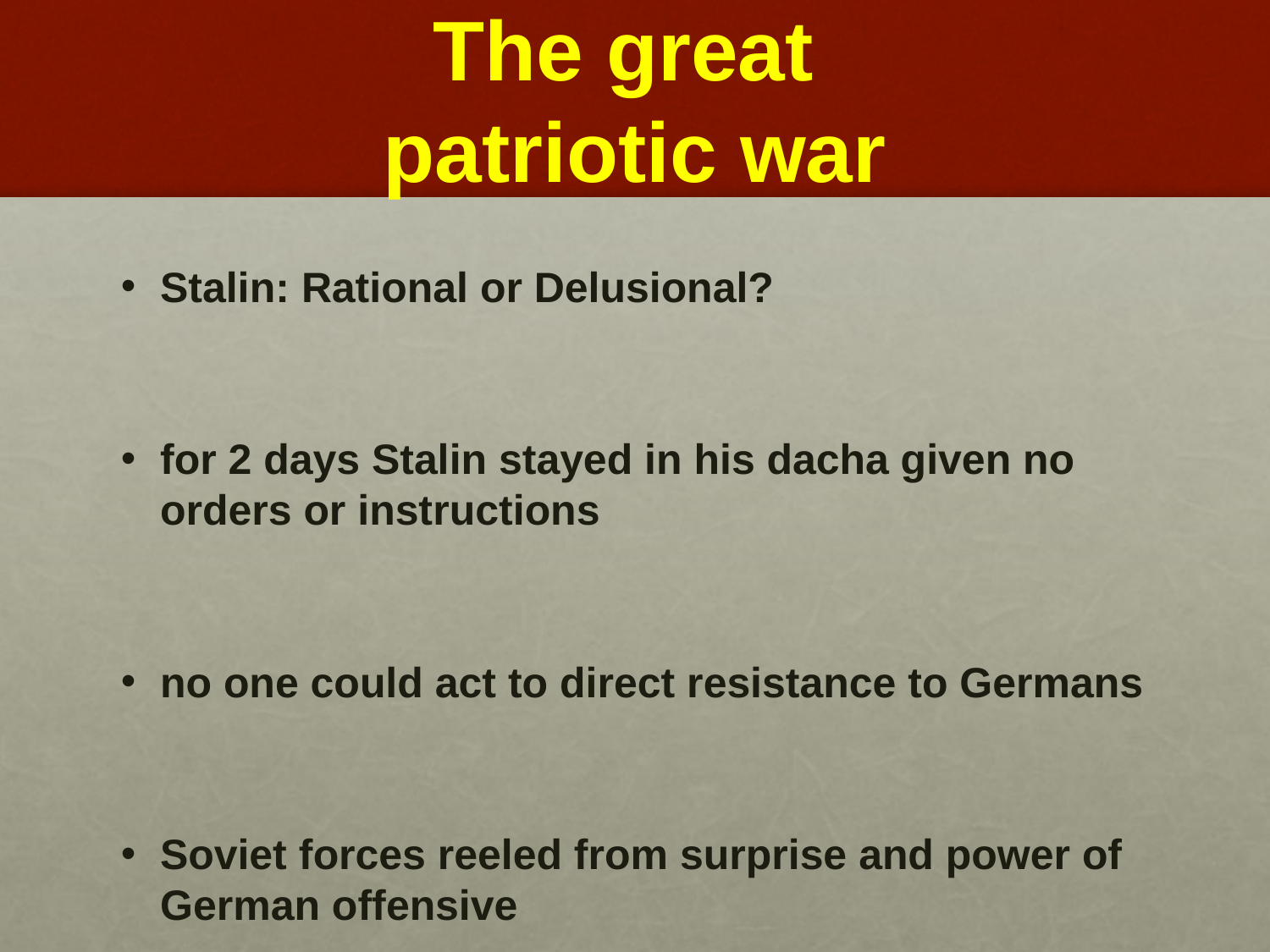

# The great patriotic war
Stalin: Rational or Delusional?

for 2 days Stalin stayed in his dacha given no orders or instructions

no one could act to direct resistance to Germans

Soviet forces reeled from surprise and power of German offensive